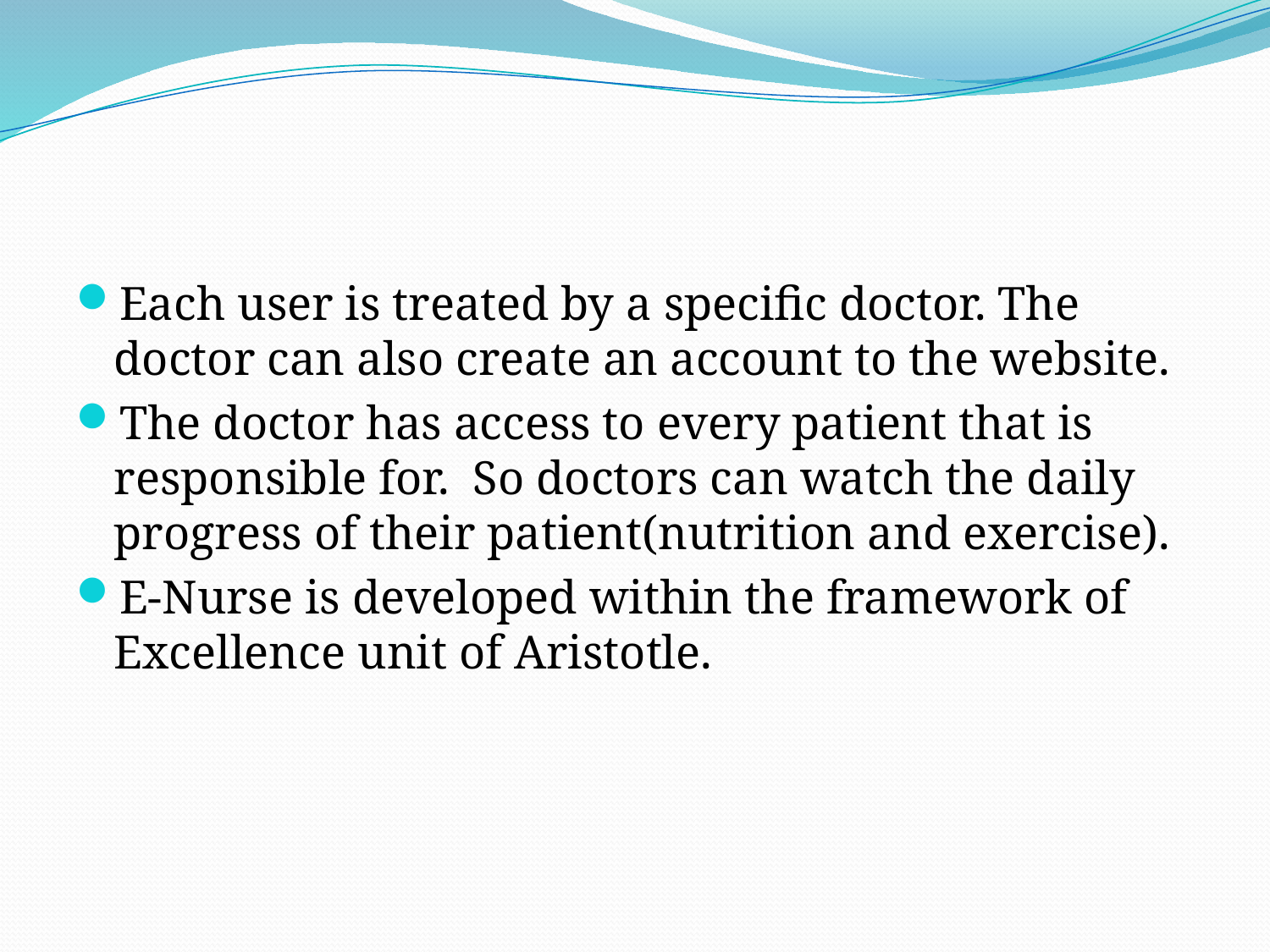

Each user is treated by a specific doctor. The doctor can also create an account to the website.
The doctor has access to every patient that is responsible for.  So doctors can watch the daily progress of their patient(nutrition and exercise).
E-Nurse is developed within the framework of Excellence unit of Aristotle.